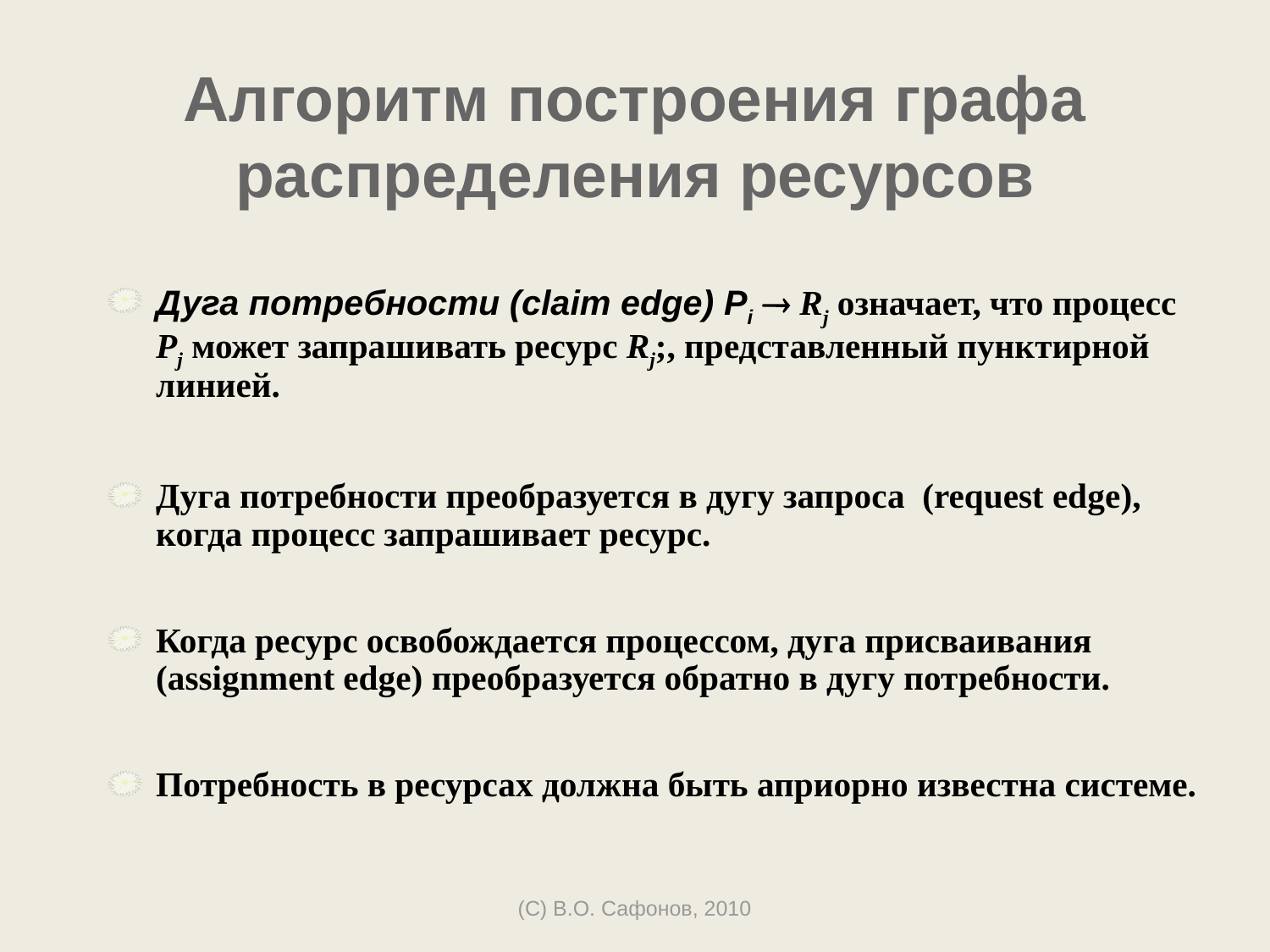

# Алгоритм построения графа распределения ресурсов
Дуга потребности (claim edge) Pi → Rj означает, что процесс Pj может запрашивать ресурс Rj;, представленный пунктирной линией.
Дуга потребности преобразуется в дугу запроса  (request edge),  когда процесс запрашивает ресурс.
Когда ресурс освобождается процессом, дуга присваивания (assignment edge) преобразуется обратно в дугу потребности.
Потребность в ресурсах должна быть априорно известна системе.

(C) В.О. Сафонов, 2010